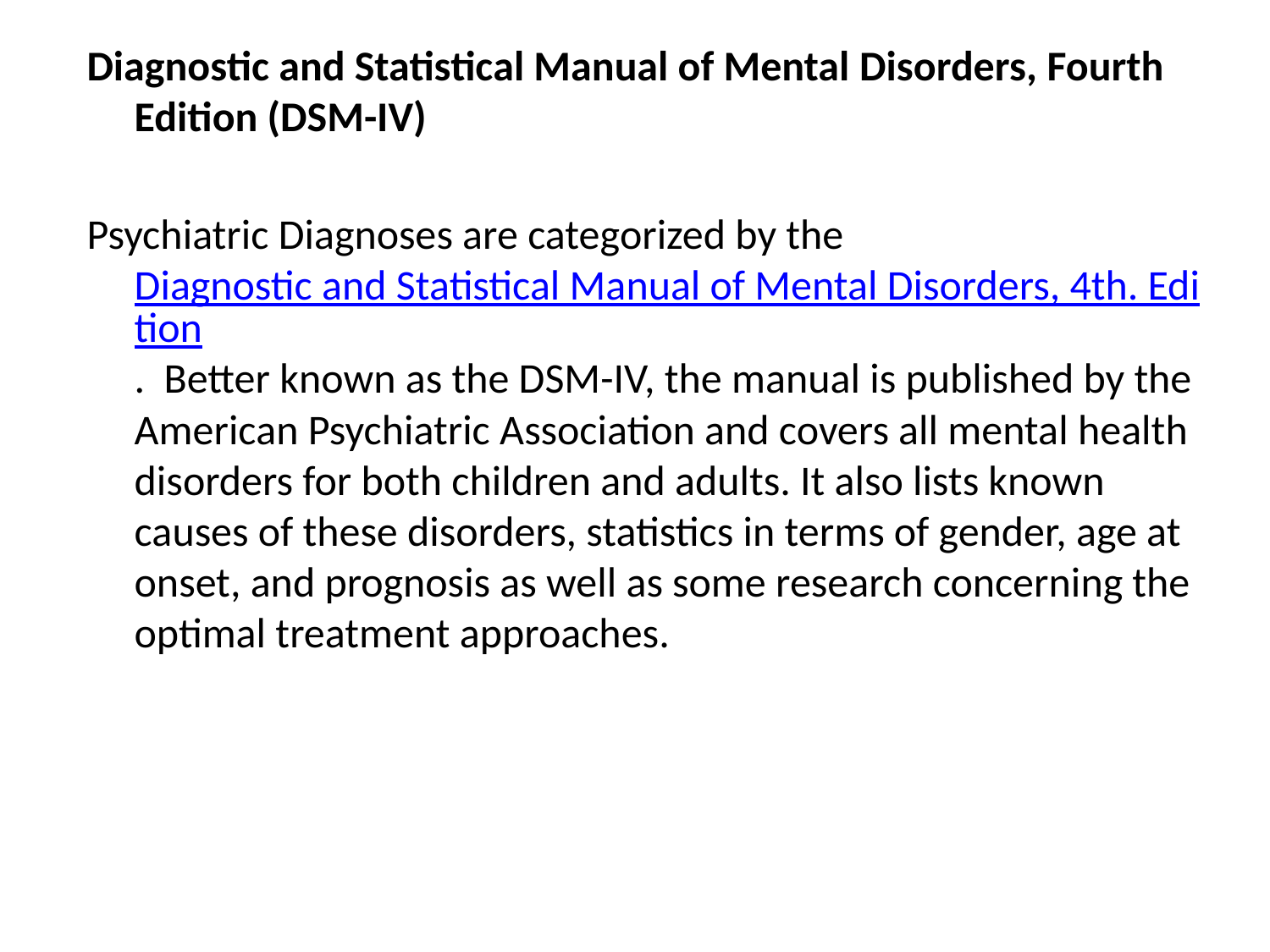

Diagnostic and Statistical Manual of Mental Disorders, Fourth Edition (DSM-IV)

Psychiatric Diagnoses are categorized by the Diagnostic and Statistical Manual of Mental Disorders, 4th. Edition.  Better known as the DSM-IV, the manual is published by the American Psychiatric Association and covers all mental health disorders for both children and adults. It also lists known causes of these disorders, statistics in terms of gender, age at onset, and prognosis as well as some research concerning the optimal treatment approaches.